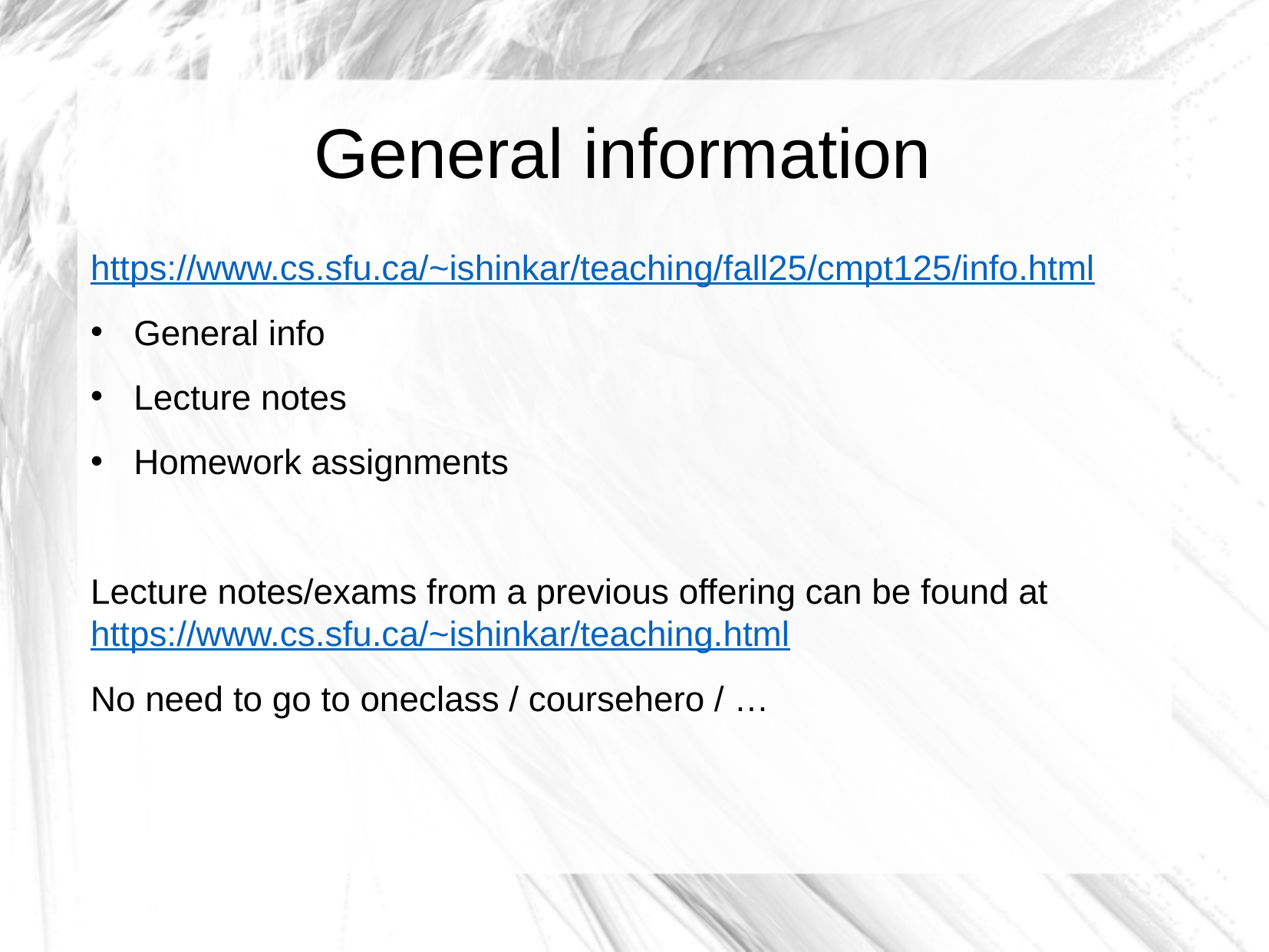

General information
https://www.cs.sfu.ca/~ishinkar/teaching/fall25/cmpt125/info.html
General info
Lecture notes
Homework assignments

Lecture notes/exams from a previous offering can be found at
https://www.cs.sfu.ca/~ishinkar/teaching.html
No need to go to oneclass / coursehero / …